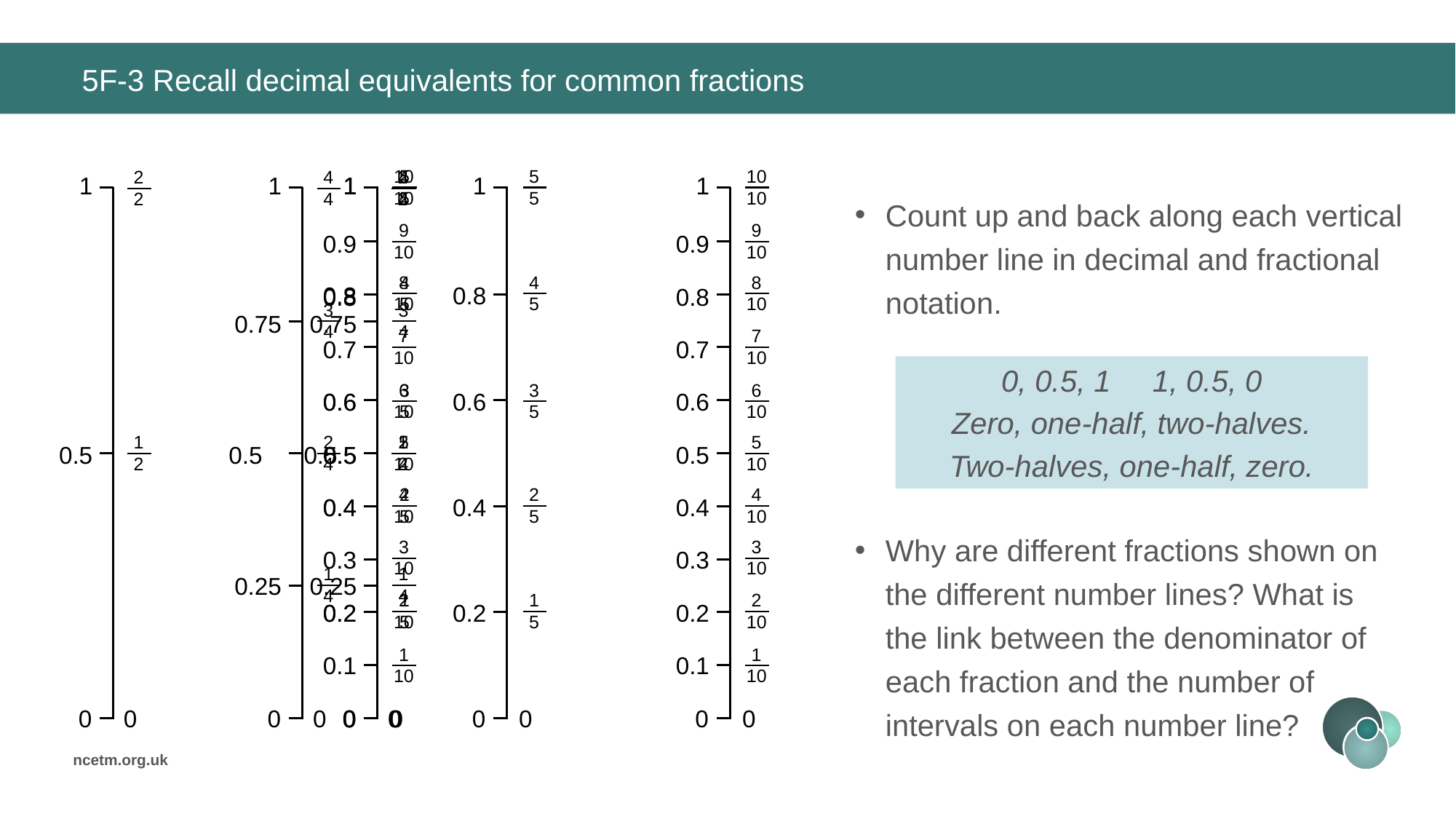

# 5F-3 Recall decimal equivalents for common fractions
5
5
4
5
3
5
2
5
1
5
1
0.8
0.6
0.4
0.2
0
0
10
10
9
10
8
10
7
10
6
10
5
10
4
10
3
10
2
10
1
10
1
0.9
0.8
0.7
0.6
0.5
0.4
0.3
0.2
0.1
0
0
2
2
1
2
1
0.5
0
0
4
4
3
4
2
4
1
4
1
0.75
0.5
0.25
0
0
10
10
9
10
8
10
7
10
6
10
5
10
4
10
3
10
2
10
1
10
1
0.9
0.8
0.7
0.6
0.5
0.4
0.3
0.2
0.1
0
0
5
5
4
5
3
5
2
5
1
5
1
0.8
0.6
0.4
0.2
0
0
4
4
3
4
2
4
1
4
1
0.75
0.5
0.25
0
0
2
2
1
2
1
0.5
0
0
Count up and back along each vertical number line in decimal and fractional notation.

Why are different fractions shown on the different number lines? What is the link between the denominator of each fraction and the number of intervals on each number line?
0, 0.5, 1     1, 0.5, 0
Zero, one-half, two-halves.
Two-halves, one-half, zero.